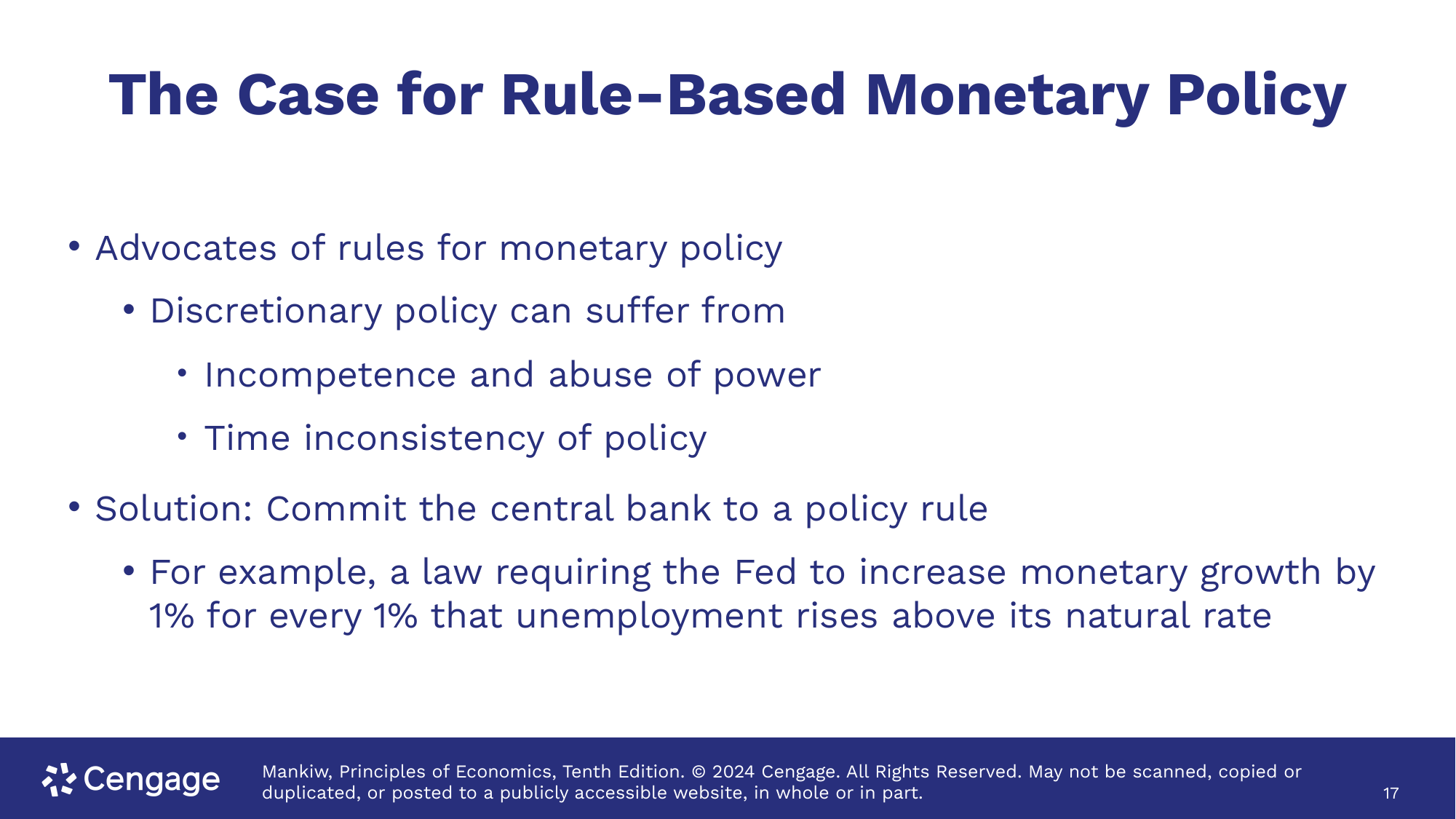

# The Case for Rule-Based Monetary Policy
Advocates of rules for monetary policy
Discretionary policy can suffer from
Incompetence and abuse of power
Time inconsistency of policy
Solution: Commit the central bank to a policy rule
For example, a law requiring the Fed to increase monetary growth by 1% for every 1% that unemployment rises above its natural rate